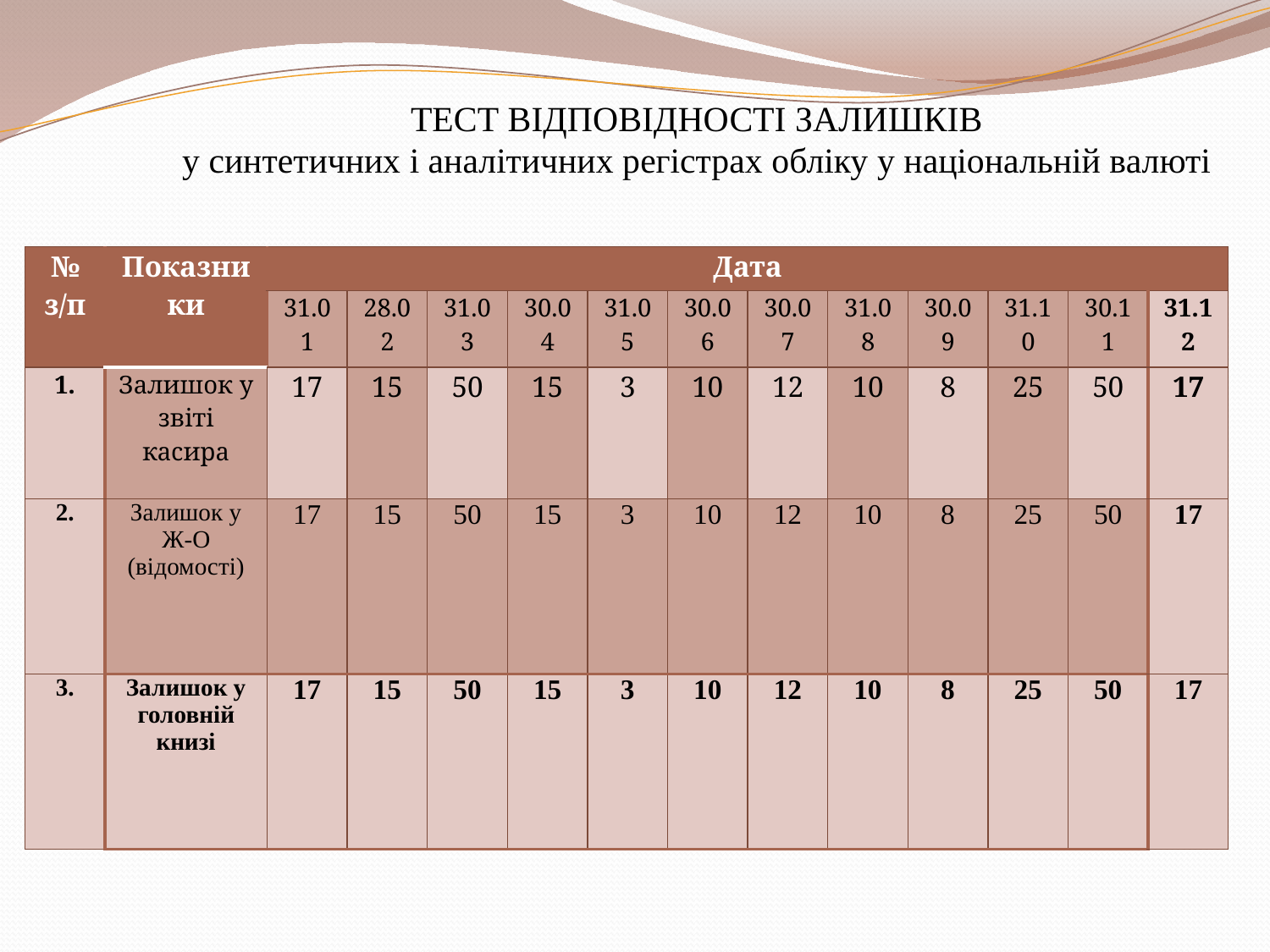

ТЕСТ ВІДПОВІДНОСТІ ЗАЛИШКІВ
у синтетичних і аналітичних регістрах обліку у національній валюті

| № з/п | Показники | Дата |  |  |  |  |  |  |  |  |  |  |  |
| --- | --- | --- | --- | --- | --- | --- | --- | --- | --- | --- | --- | --- | --- |
|  |  | 31.01 | 28.02 | 31.03 | 30.04 | 31.05 | 30.06 | 30.07 | 31.08 | 30.09 | 31.10 | 30.11 | 31.12 |
| 1. | Залишок у звіті касира | 17 | 15 | 50 | 15 | 3 | 10 | 12 | 10 | 8 | 25 | 50 | 17 |
| 2. | Залишок у Ж-О (відомості) | 17 | 15 | 50 | 15 | 3 | 10 | 12 | 10 | 8 | 25 | 50 | 17 |
| 3. | Залишок у головній книзі | 17 | 15 | 50 | 15 | 3 | 10 | 12 | 10 | 8 | 25 | 50 | 17 |